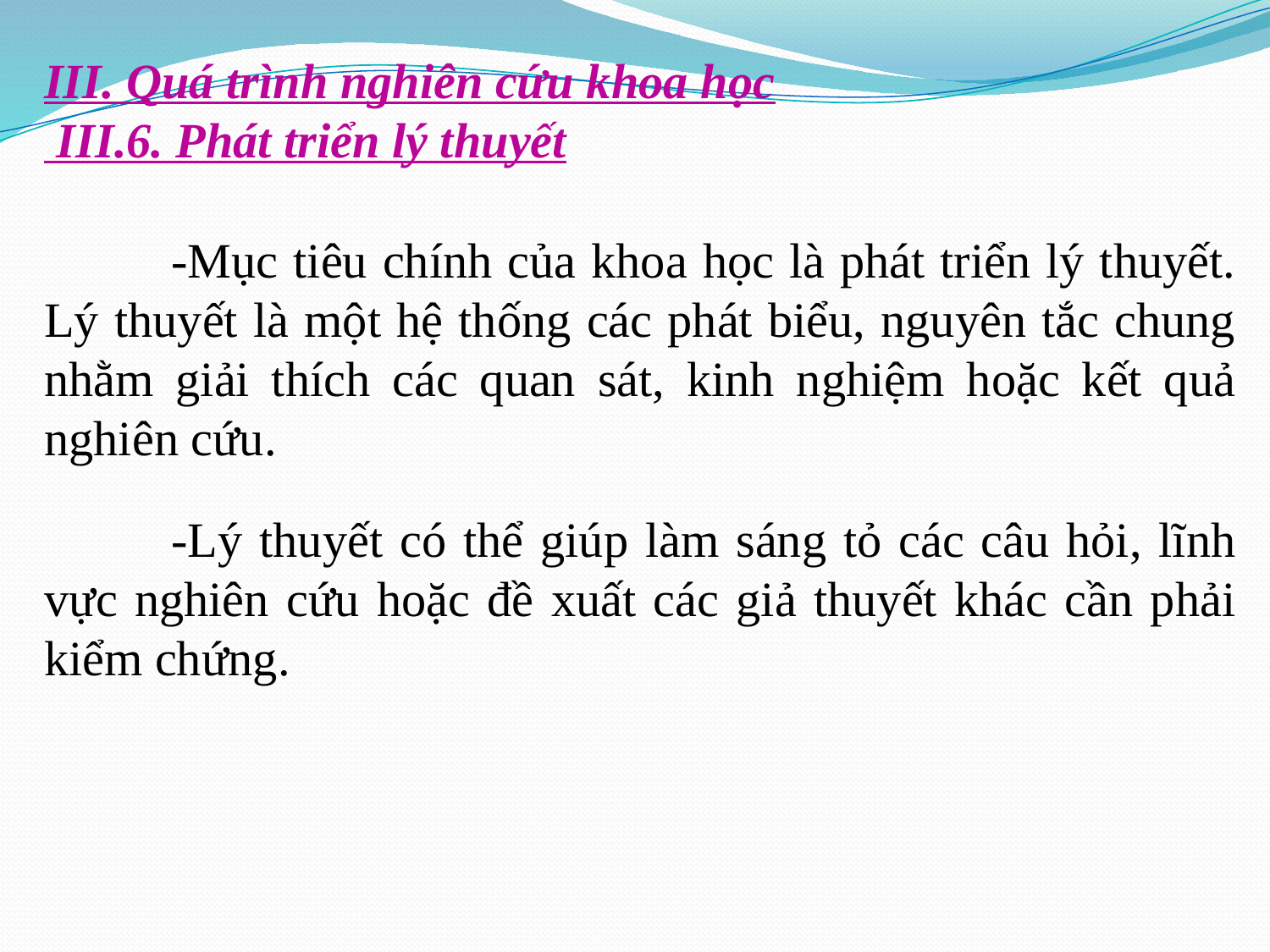

III. Quá trình nghiên cứu khoa học
 III.6. Phát triển lý thuyết
	-Mục tiêu chính của khoa học là phát triển lý thuyết. Lý thuyết là một hệ thống các phát biểu, nguyên tắc chung nhằm giải thích các quan sát, kinh nghiệm hoặc kết quả nghiên cứu.
	-Lý thuyết có thể giúp làm sáng tỏ các câu hỏi, lĩnh vực nghiên cứu hoặc đề xuất các giả thuyết khác cần phải kiểm chứng.